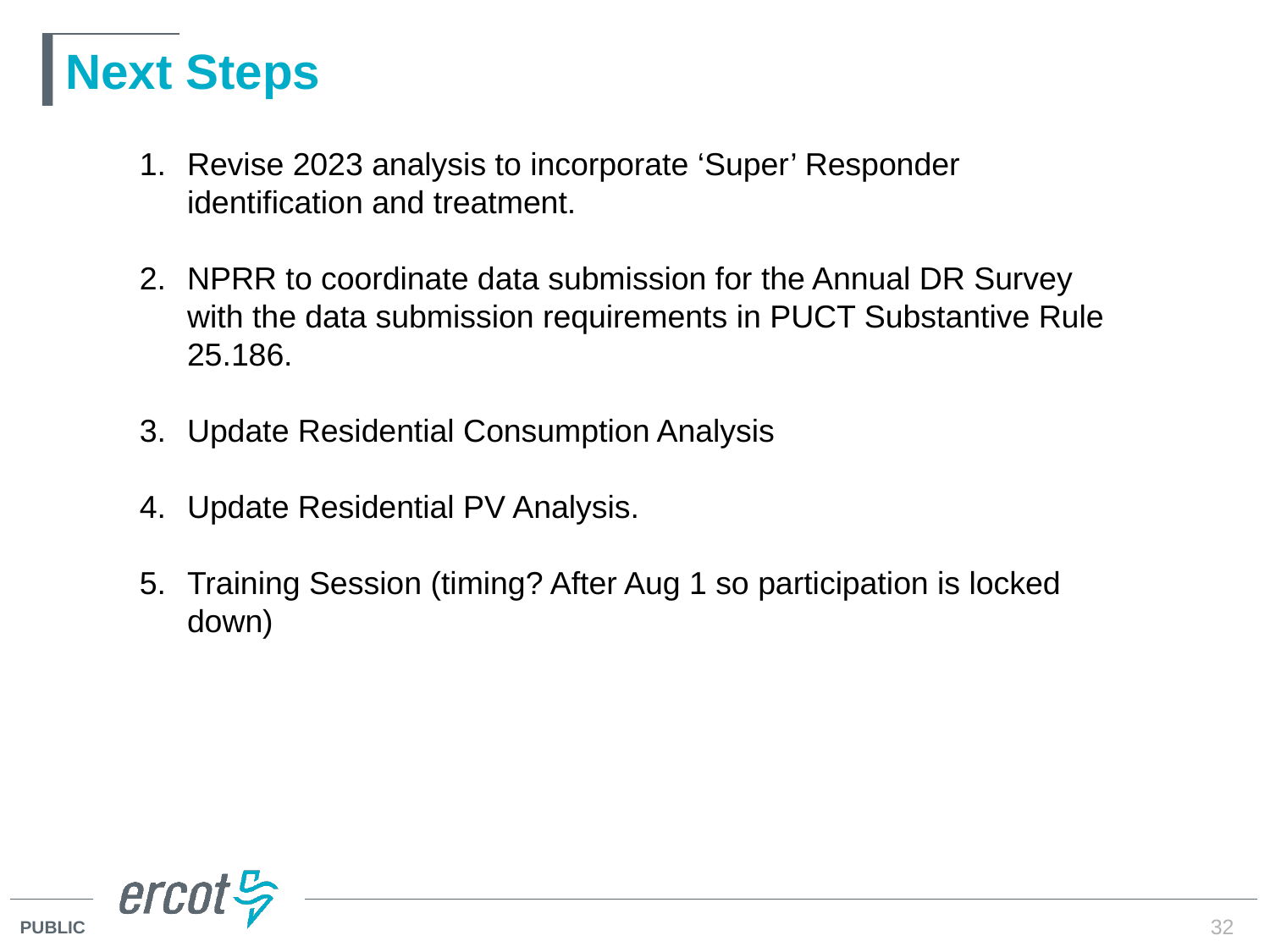

# Next Steps
Revise 2023 analysis to incorporate ‘Super’ Responder identification and treatment.

NPRR to coordinate data submission for the Annual DR Survey with the data submission requirements in PUCT Substantive Rule 25.186.

Update Residential Consumption Analysis

Update Residential PV Analysis.

Training Session (timing? After Aug 1 so participation is locked down)
32